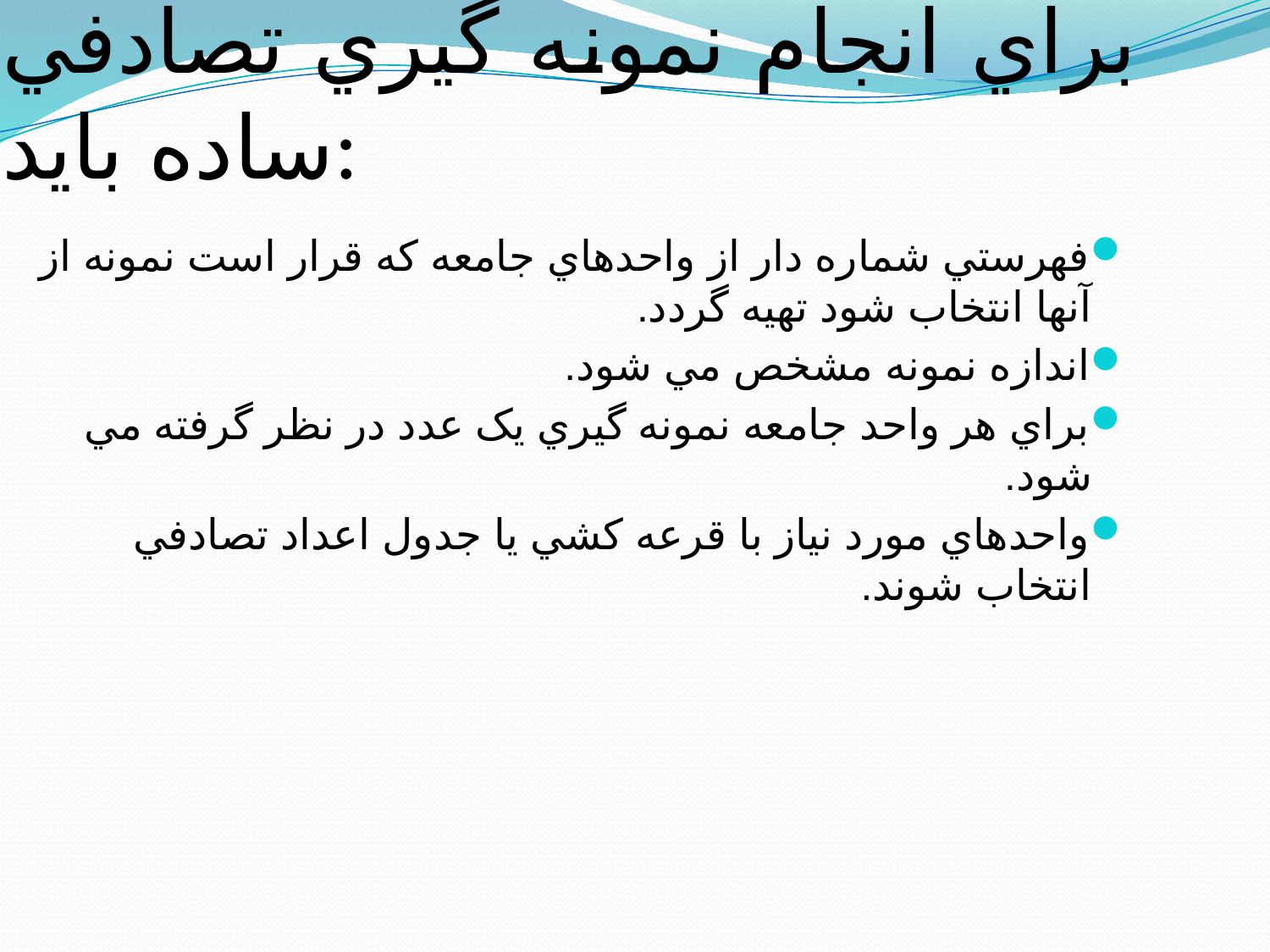

براي انجام نمونه گيري تصادفي ساده بايد:
فهرستي شماره دار از واحدهاي جامعه که قرار است نمونه از آنها انتخاب شود تهيه گردد.
اندازه نمونه مشخص مي شود.
براي هر واحد جامعه نمونه گيري يک عدد در نظر گرفته مي شود.
واحدهاي مورد نياز با قرعه کشي يا جدول اعداد تصادفي انتخاب شوند.